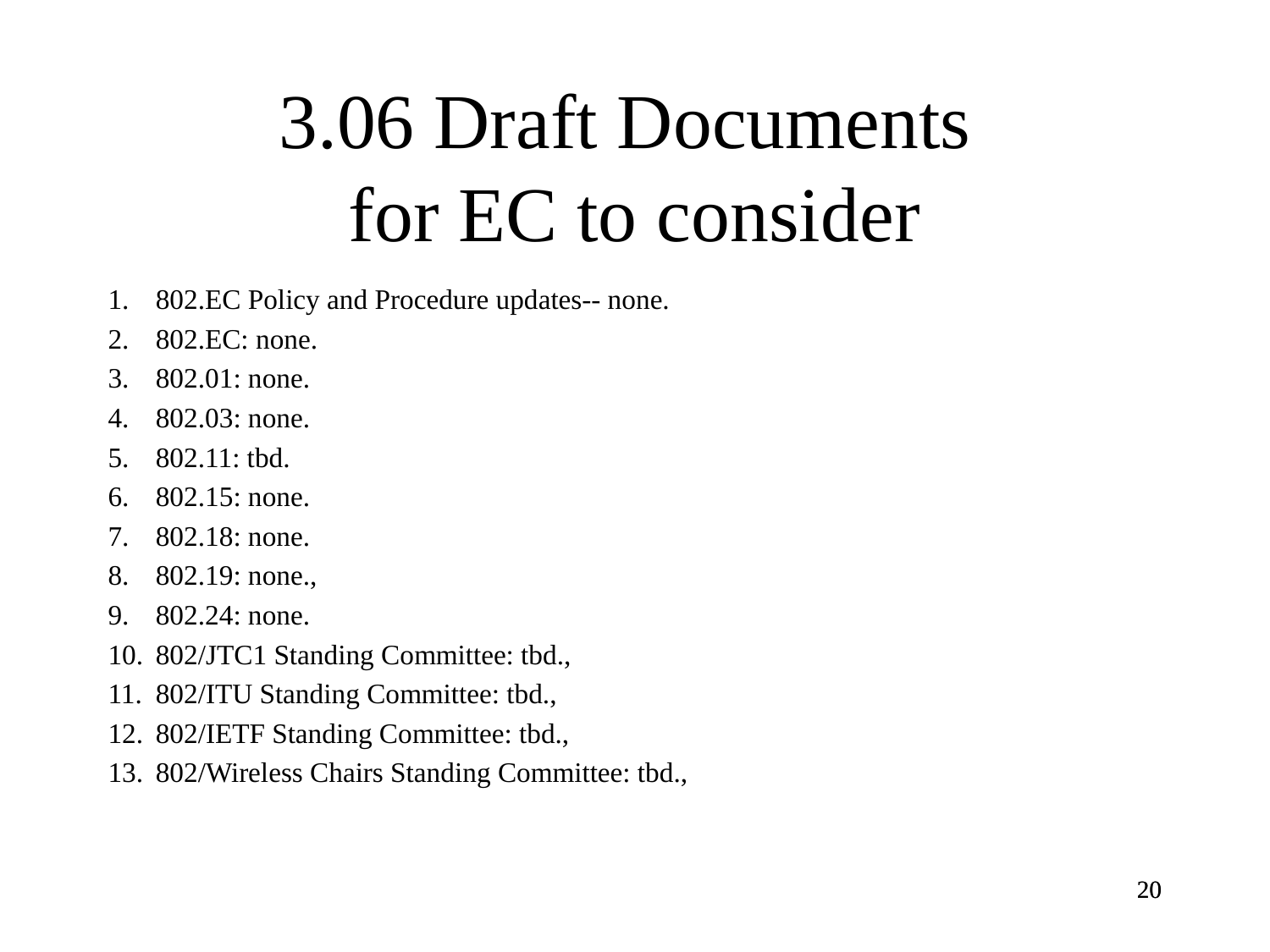

# 3.06 Draft Documents for EC to consider
802.EC Policy and Procedure updates-- none.
802.EC: none.
802.01: none.
802.03: none.
802.11: tbd.
802.15: none.
802.18: none.
802.19: none.,
802.24: none.
802/JTC1 Standing Committee: tbd.,
802/ITU Standing Committee: tbd.,
802/IETF Standing Committee: tbd.,
802/Wireless Chairs Standing Committee: tbd.,

20
20